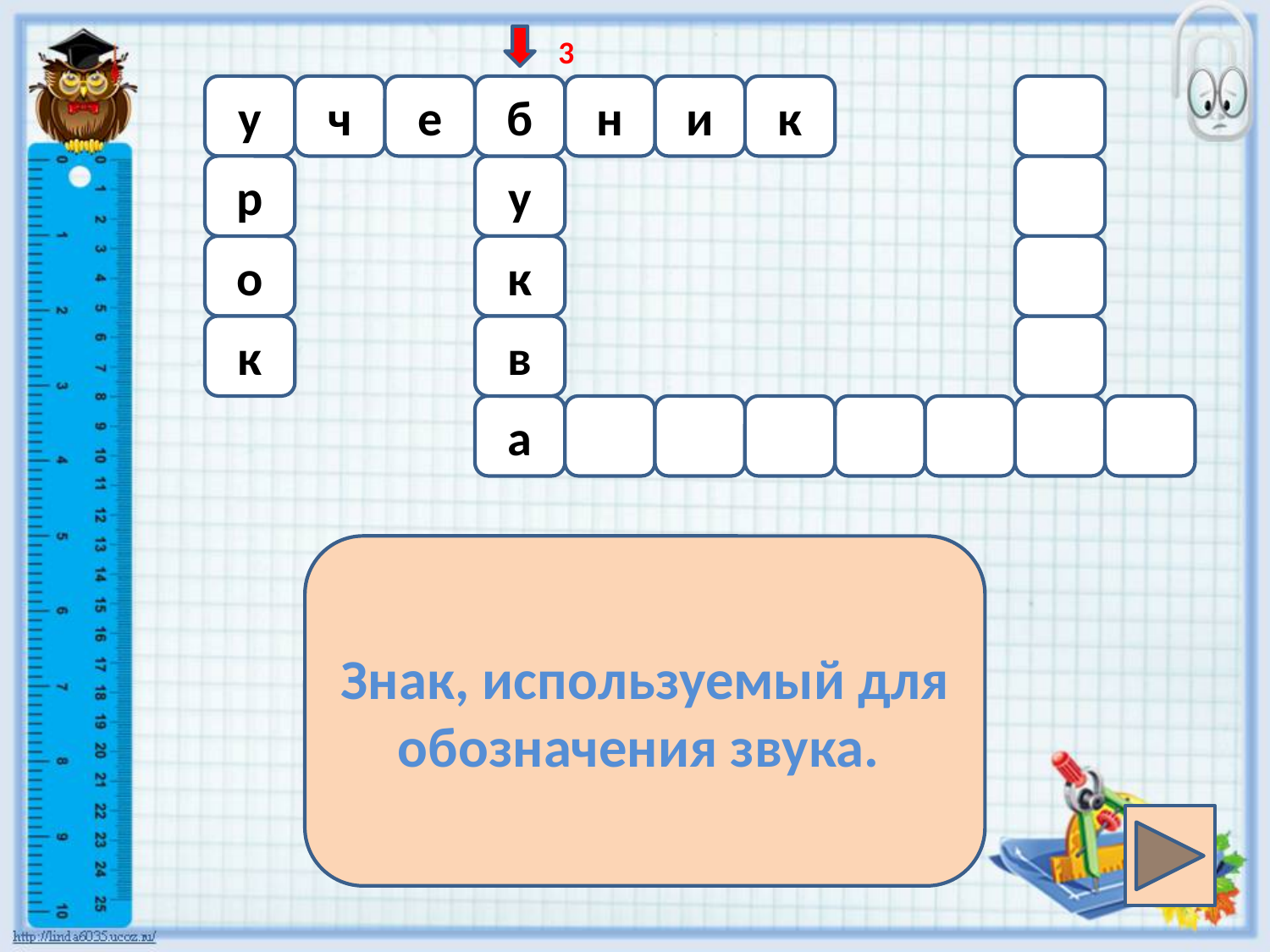

3
у
ч
е
б
н
и
к

р
у

о
к

к
в

а

Знак, используемый для обозначения звука.